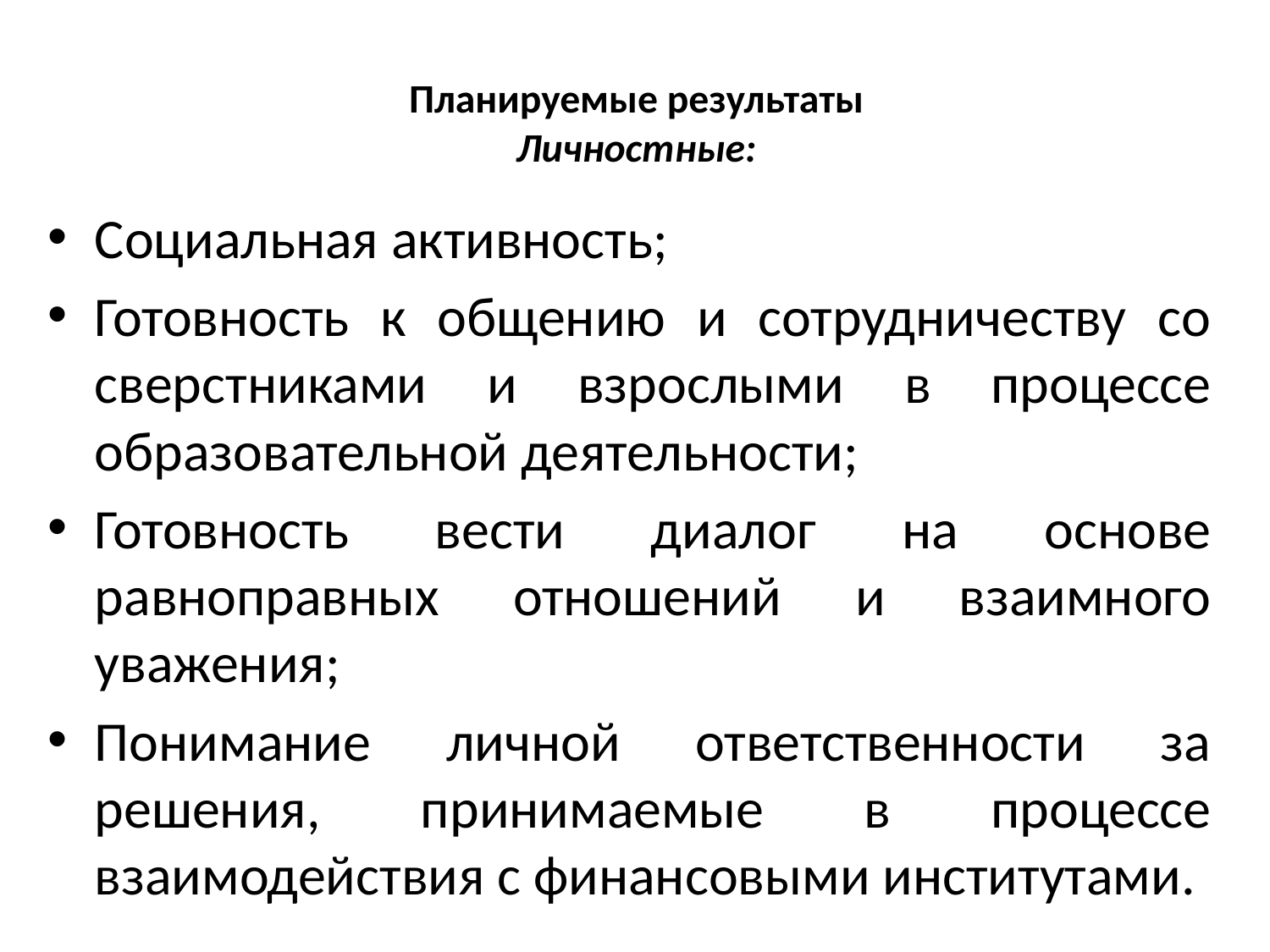

# Планируемые результаты Личностные:
Социальная активность;
Готовность к общению и сотрудничеству со сверстниками и взрослыми в процессе образовательной деятельности;
Готовность вести диалог на основе равноправных отношений и взаимного уважения;
Понимание личной ответственности за решения, принимаемые в процессе взаимодействия с финансовыми институтами.